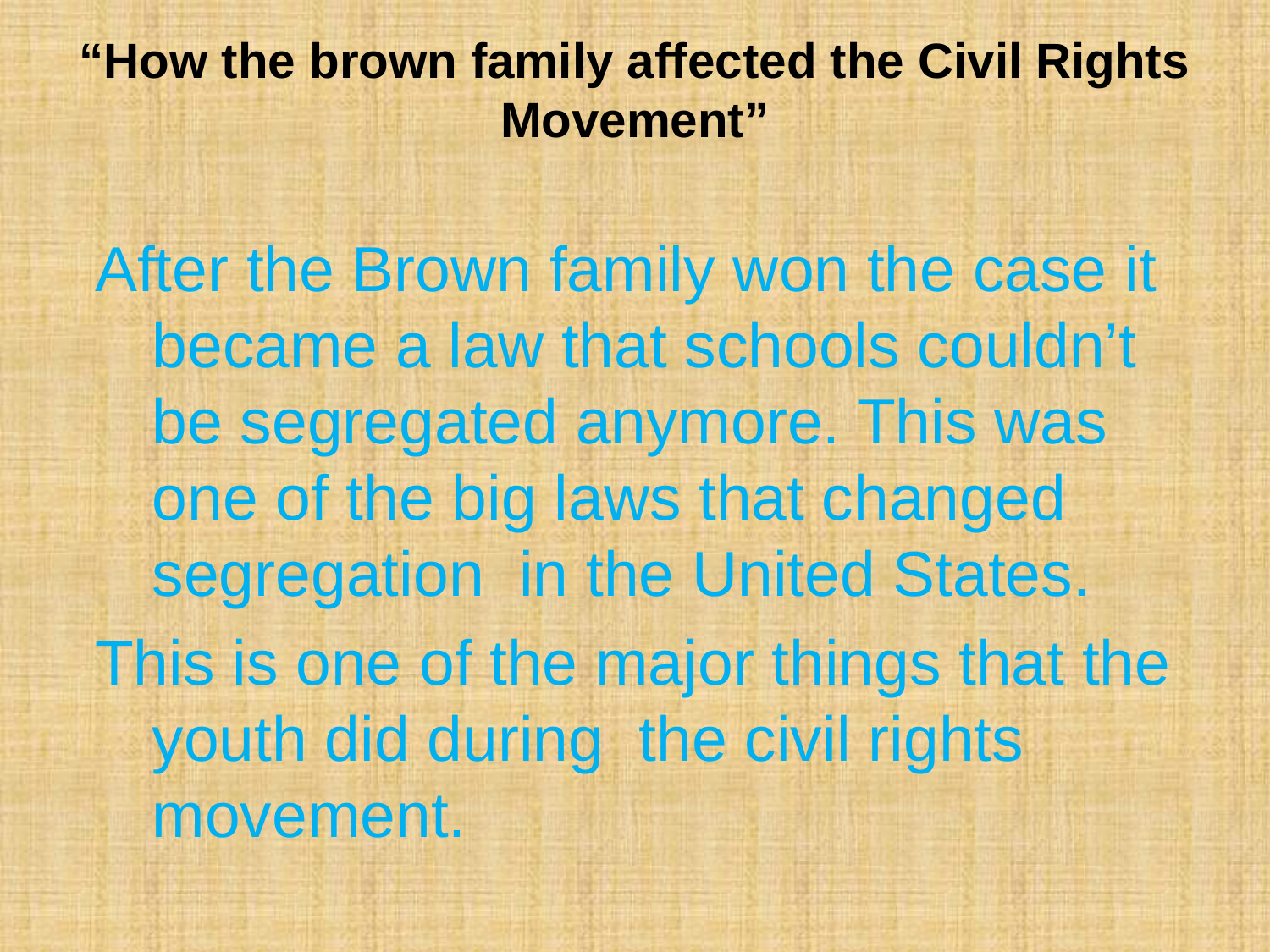

# “How the brown family affected the Civil Rights Movement”
After the Brown family won the case it became a law that schools couldn’t be segregated anymore. This was one of the big laws that changed segregation  in the United States.
This is one of the major things that the youth did during  the civil rights movement.